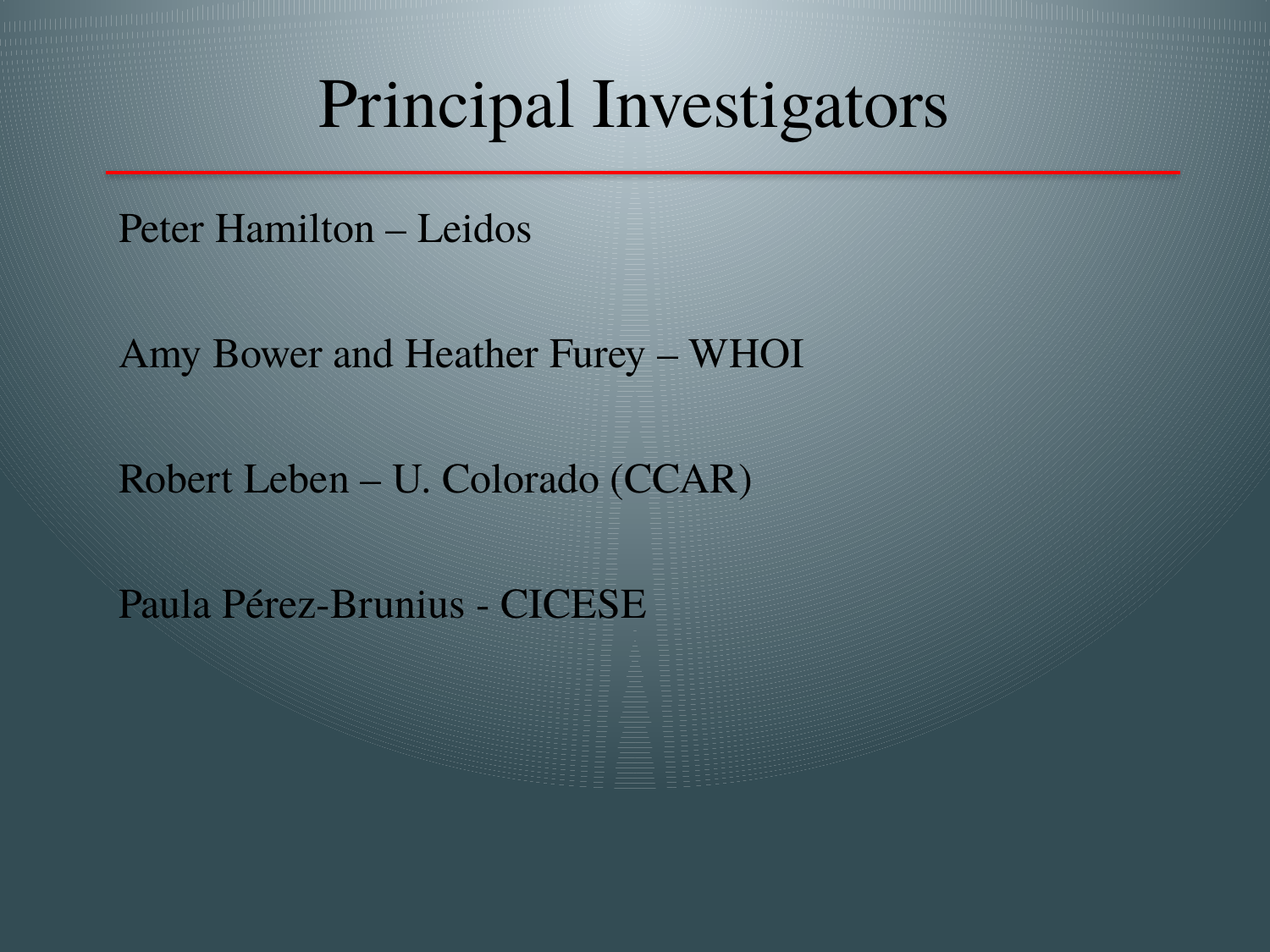

Principal Investigators
Peter Hamilton – Leidos

Amy Bower and Heather Furey – WHOI

Robert Leben – U. Colorado (CCAR)

Paula Pérez-Brunius - CICESE